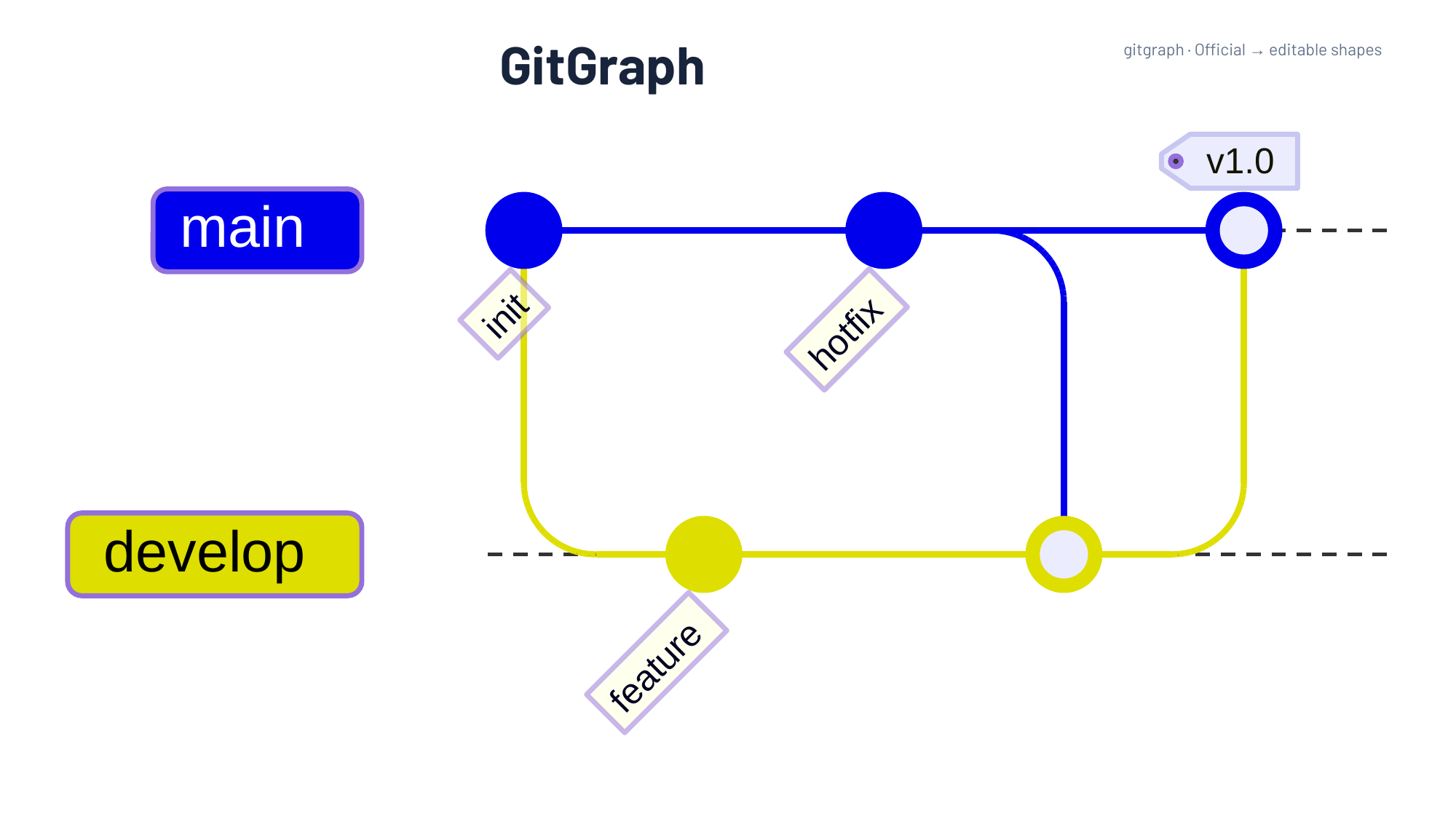

GitGraph
gitgraph · Official → editable shapes

v1.0

main

init

hotfix

develop

feature